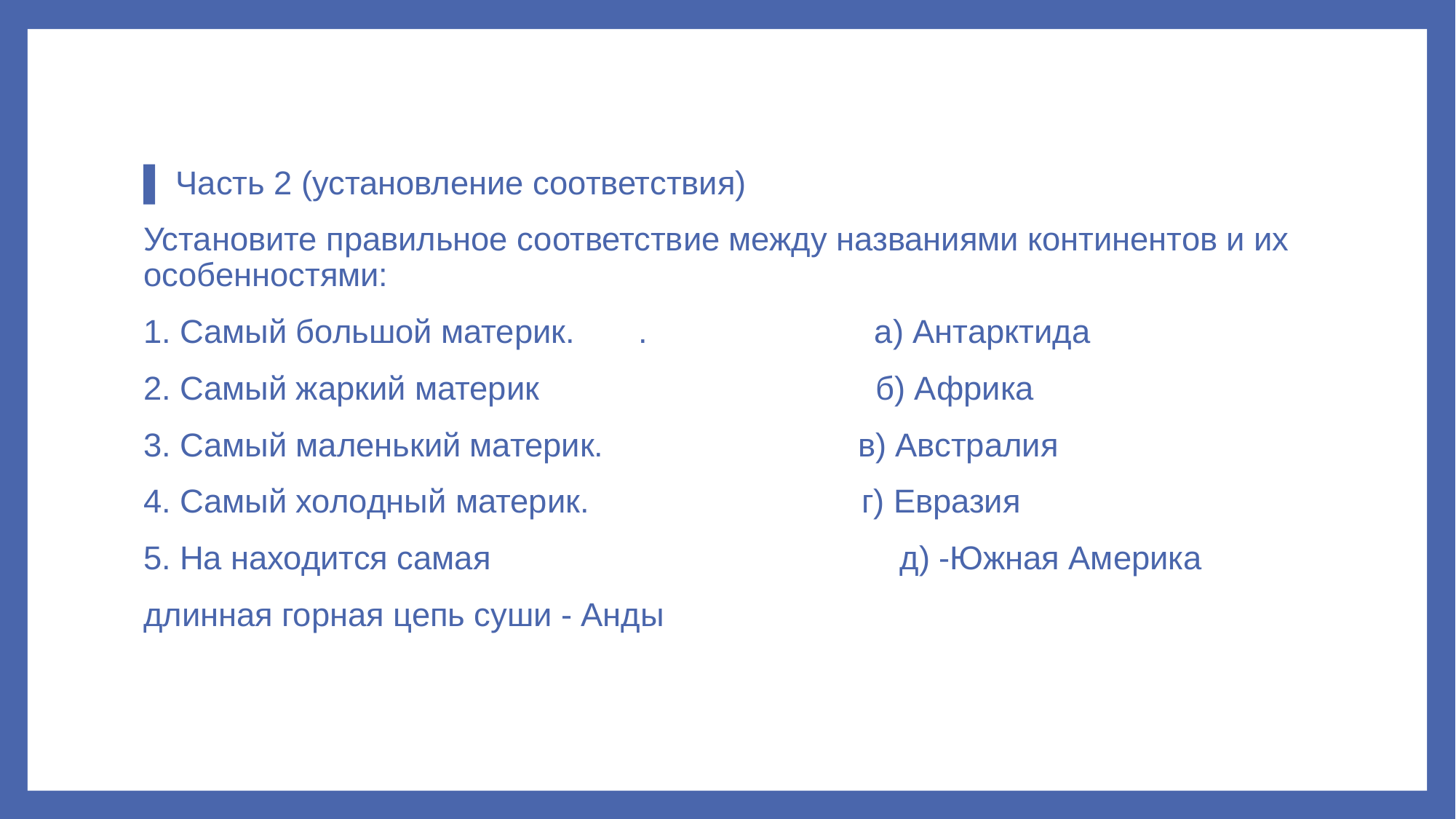

▌ Часть 2 (установление соответствия)
Установите правильное соответствие между названиями континентов и их особенностями:
1. Самый большой материк.       .                         а) Антарктида
2. Самый жаркий материк                                     б) Африка
3. Самый маленький материк.                            в) Австралия
4. Самый холодный материк.                              г) Евразия
5. На находится самая                                             д) -Южная Америка
длинная горная цепь суши - Анды